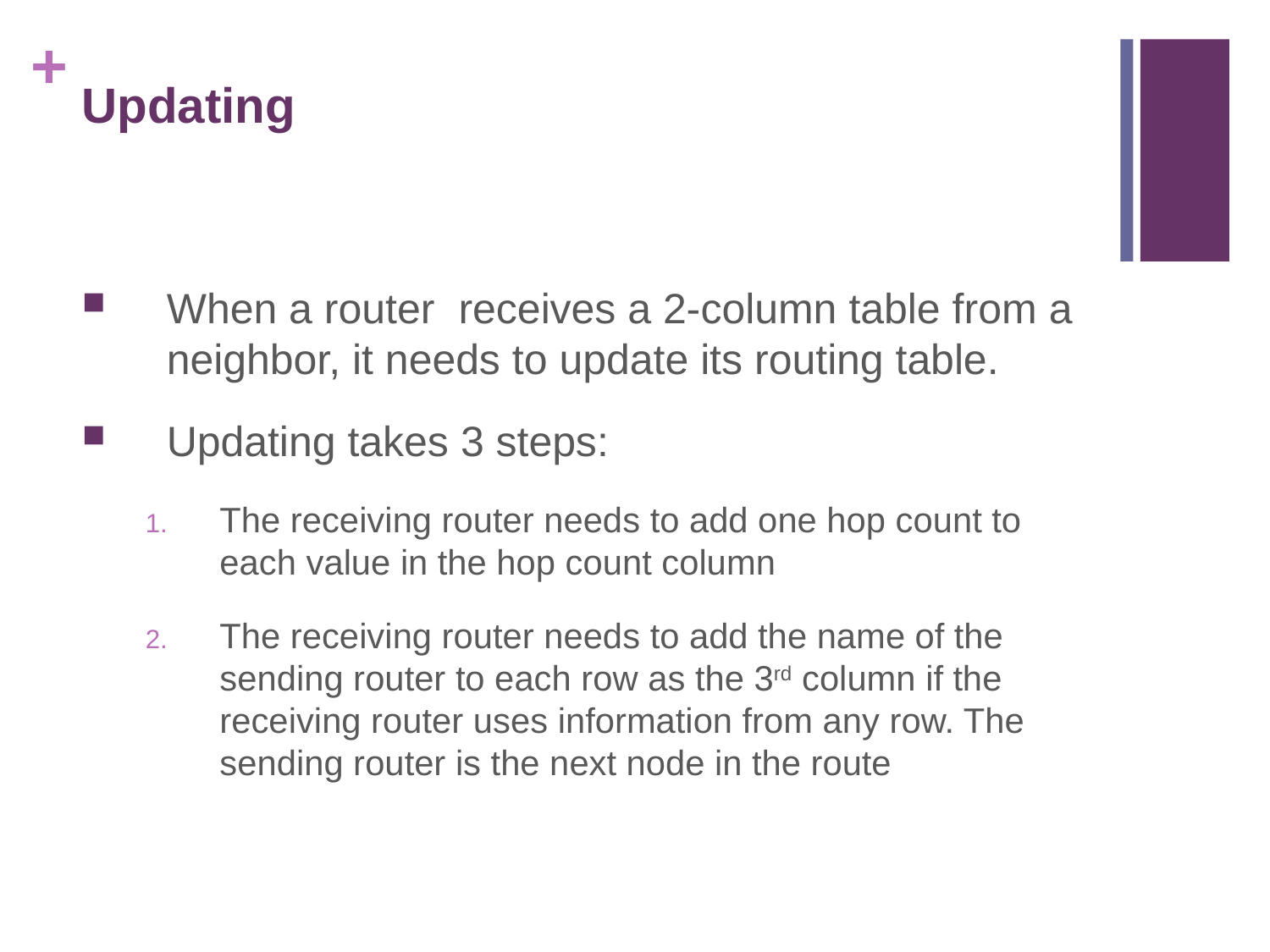

# Updating
When a router  receives a 2-column table from a neighbor, it needs to update its routing table.
Updating takes 3 steps:
The receiving router needs to add one hop count to each value in the hop count column
The receiving router needs to add the name of the sending router to each row as the 3rd column if the receiving router uses information from any row. The sending router is the next node in the route